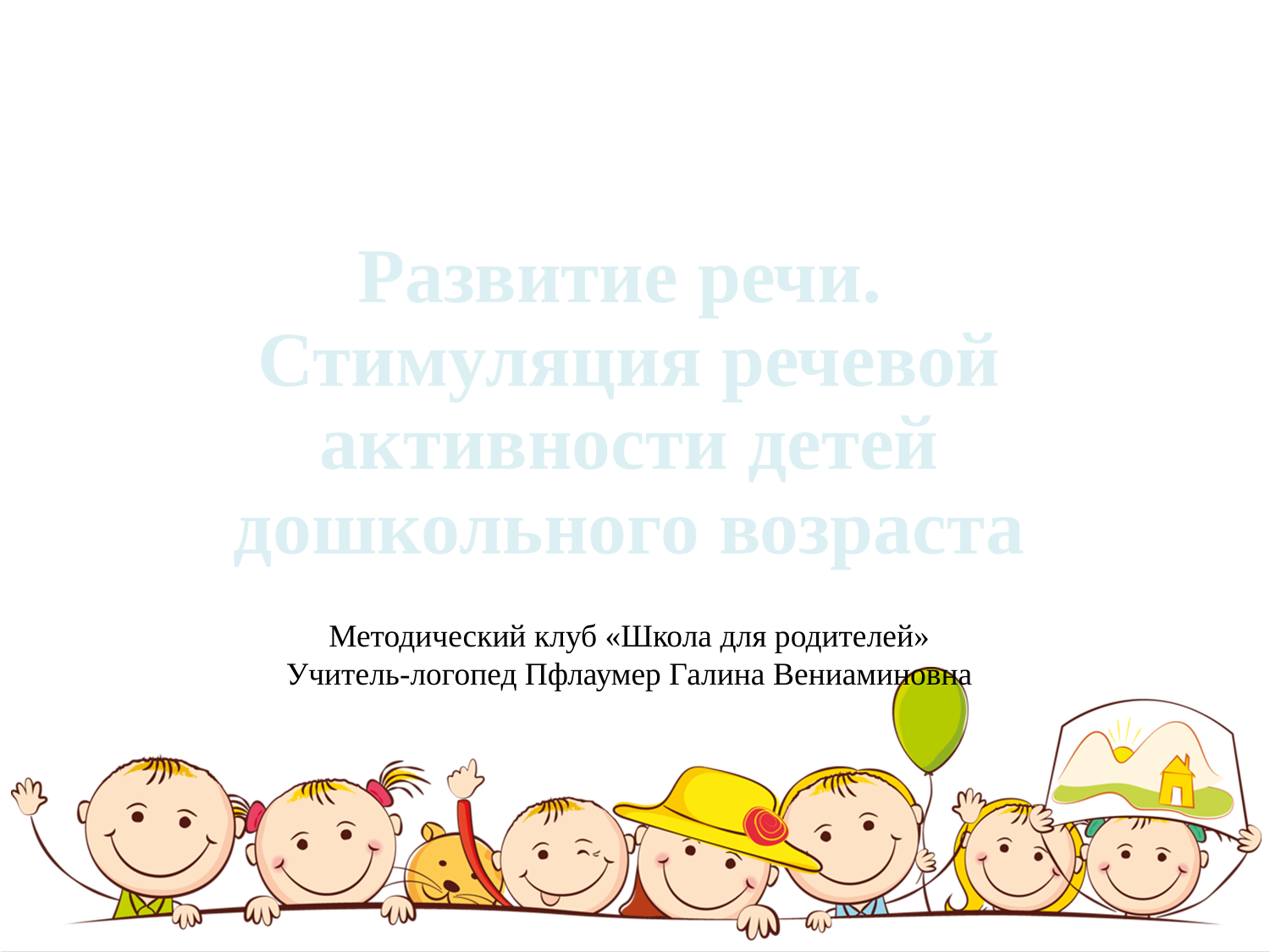

# Развитие речи. Стимуляция речевой активности детей дошкольного возраста
Методический клуб «Школа для родителей»
Учитель-логопед Пфлаумер Галина Вениаминовна